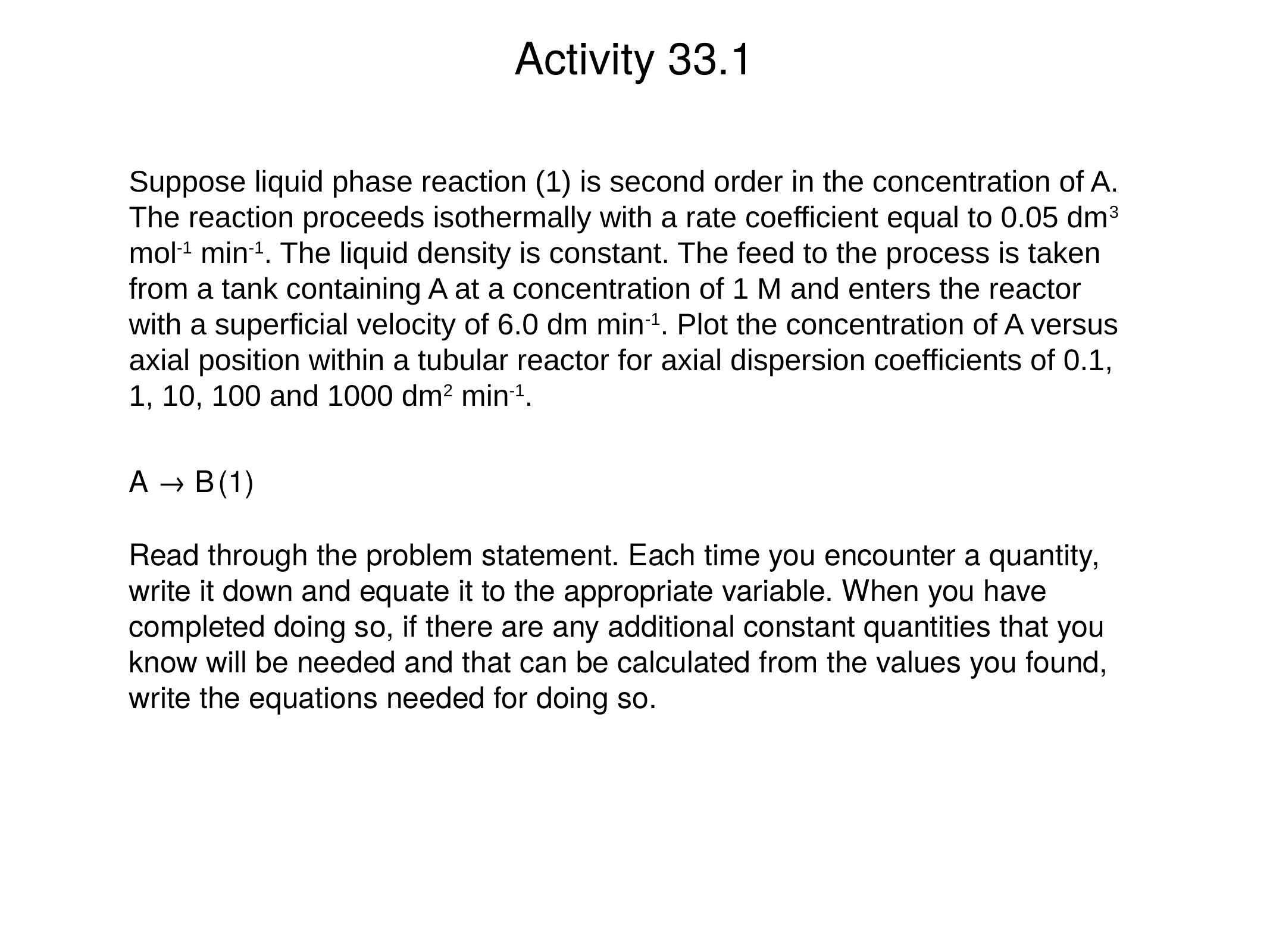

# Activity 33.1
Suppose liquid phase reaction (1) is second order in the concentration of A. The reaction proceeds isothermally with a rate coefficient equal to 0.05 dm3 mol-1 min-1. The liquid density is constant. The feed to the process is taken from a tank containing A at a concentration of 1 M and enters the reactor with a superficial velocity of 6.0 dm min-1. Plot the concentration of A versus axial position within a tubular reactor for axial dispersion coefficients of 0.1, 1, 10, 100 and 1000 dm2 min-1.

A → B	(1)
Read through the problem statement. Each time you encounter a quantity, write it down and equate it to the appropriate variable. When you have completed doing so, if there are any additional constant quantities that you know will be needed and that can be calculated from the values you found, write the equations needed for doing so.